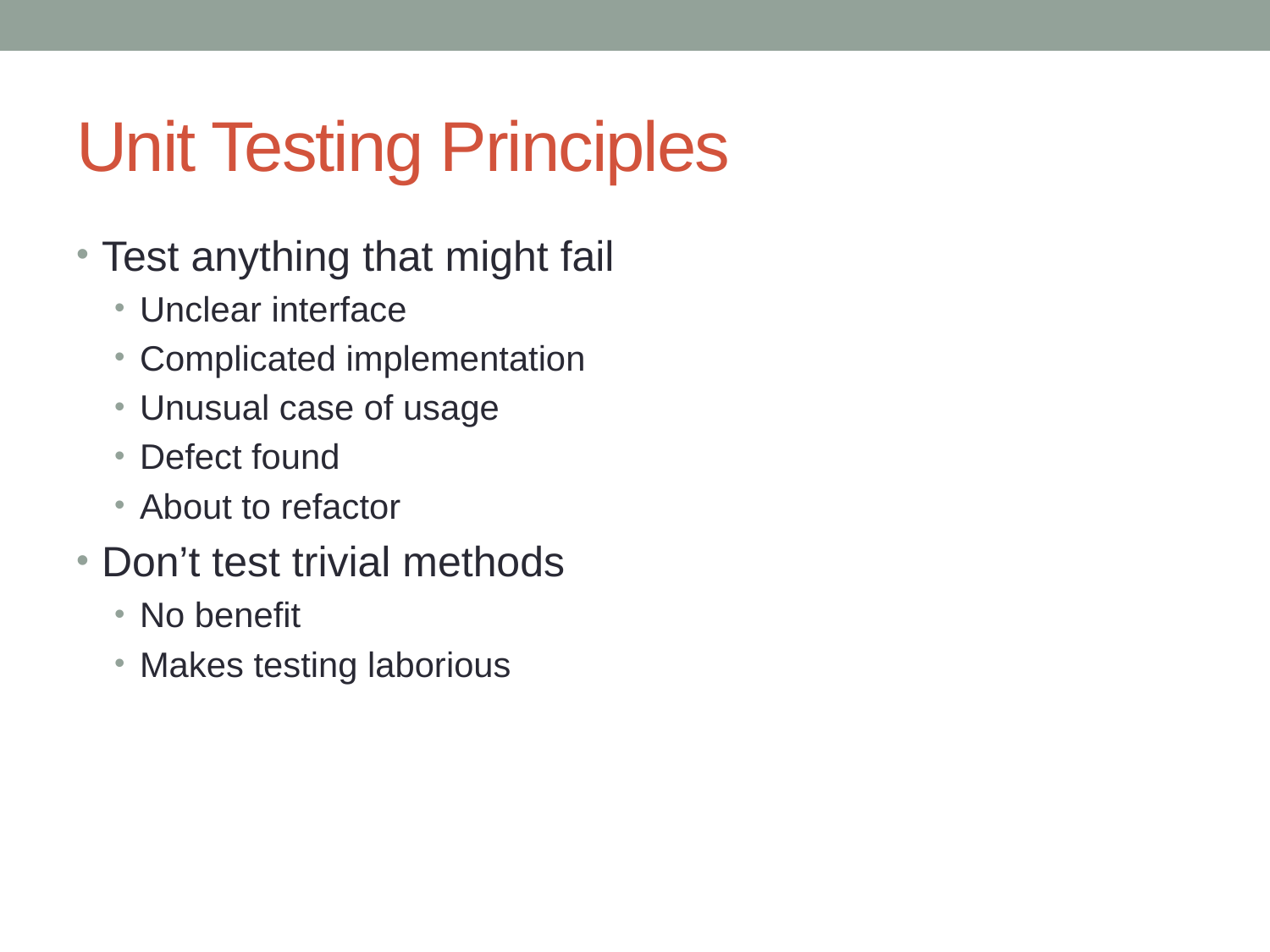

# Unit Testing Principles
Test anything that might fail
Unclear interface
Complicated implementation
Unusual case of usage
Defect found
About to refactor
Don’t test trivial methods
No benefit
Makes testing laborious